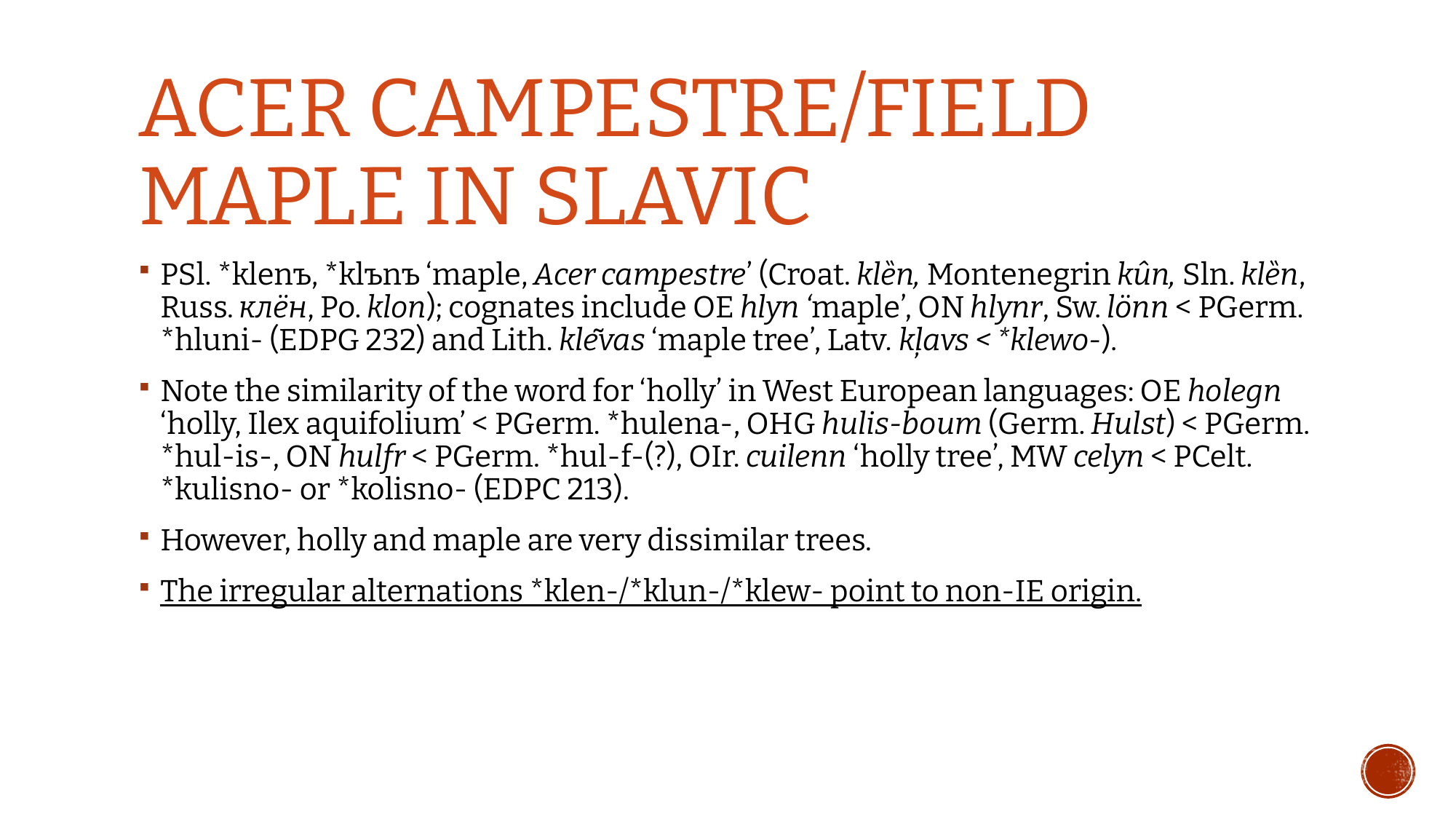

# ACER CAMPESTRE/field maple IN SLAVIC
PSl. *klenъ, *klъnъ ‘maple, Acer campestre’ (Croat. klȅn, Montenegrin kûn, Sln. klȅn, Russ. клён, Po. klon); cognates include OE hlyn ‘maple’, ON hlynr, Sw. lönn < PGerm. *hluni- (EDPG 232) and Lith. kle͂vas ‘maple tree’, Latv. kļavs < *klewo-).
Note the similarity of the word for ‘holly’ in West European languages: OE holegn ‘holly, Ilex aquifolium’ < PGerm. *hulena-, OHG hulis-boum (Germ. Hulst) < PGerm. *hul-is-, ON hulfr < PGerm. *hul-f-(?), OIr. cuilenn ‘holly tree’, MW celyn < PCelt. *kulisno- or *kolisno- (EDPC 213).
However, holly and maple are very dissimilar trees.
The irregular alternations *klen-/*klun-/*klew- point to non-IE origin.